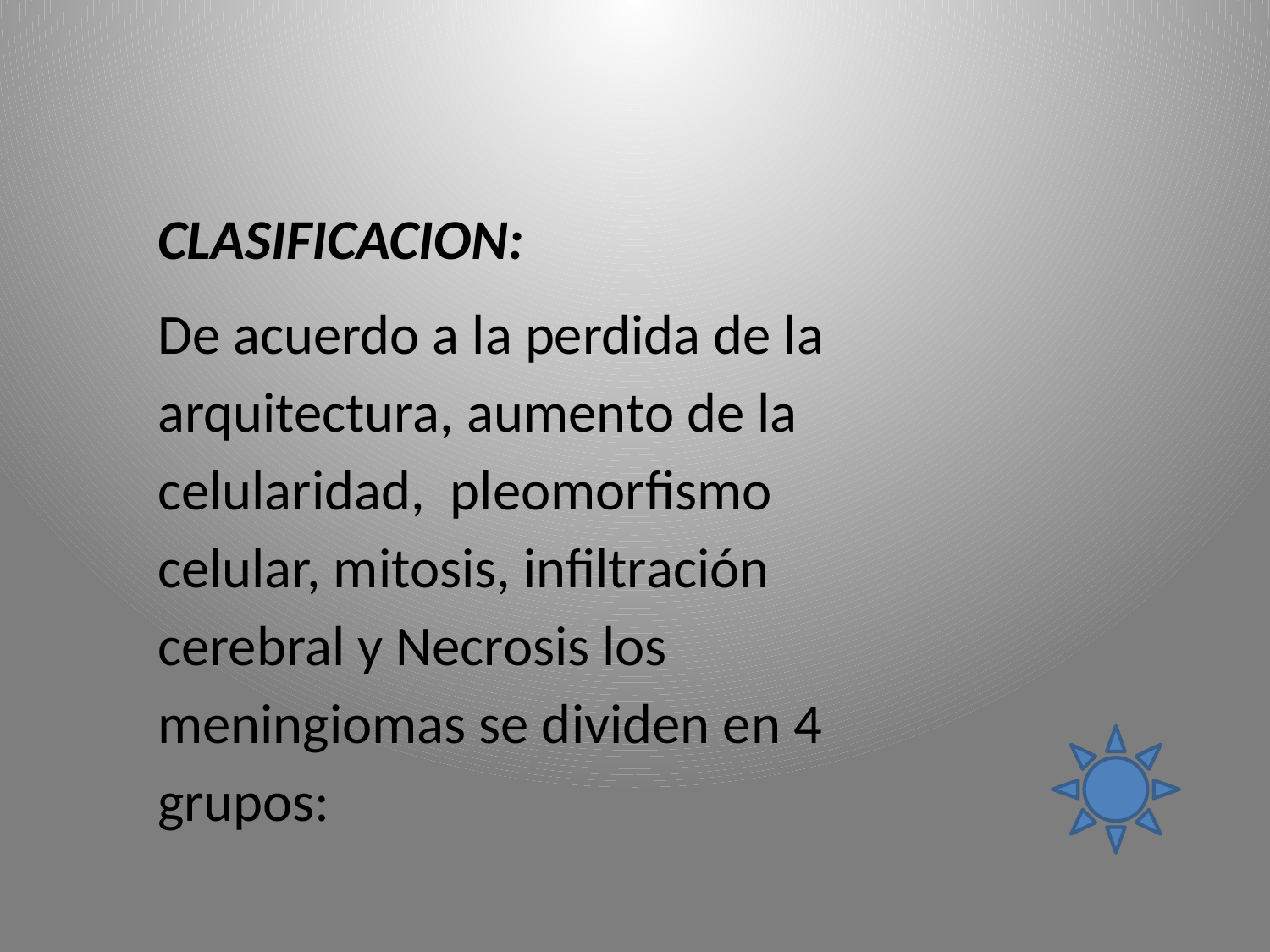

CLASIFICACION:
De acuerdo a la perdida de la arquitectura, aumento de la celularidad,  pleomorfismo celular, mitosis, infiltración cerebral y Necrosis los meningiomas se dividen en 4 grupos: